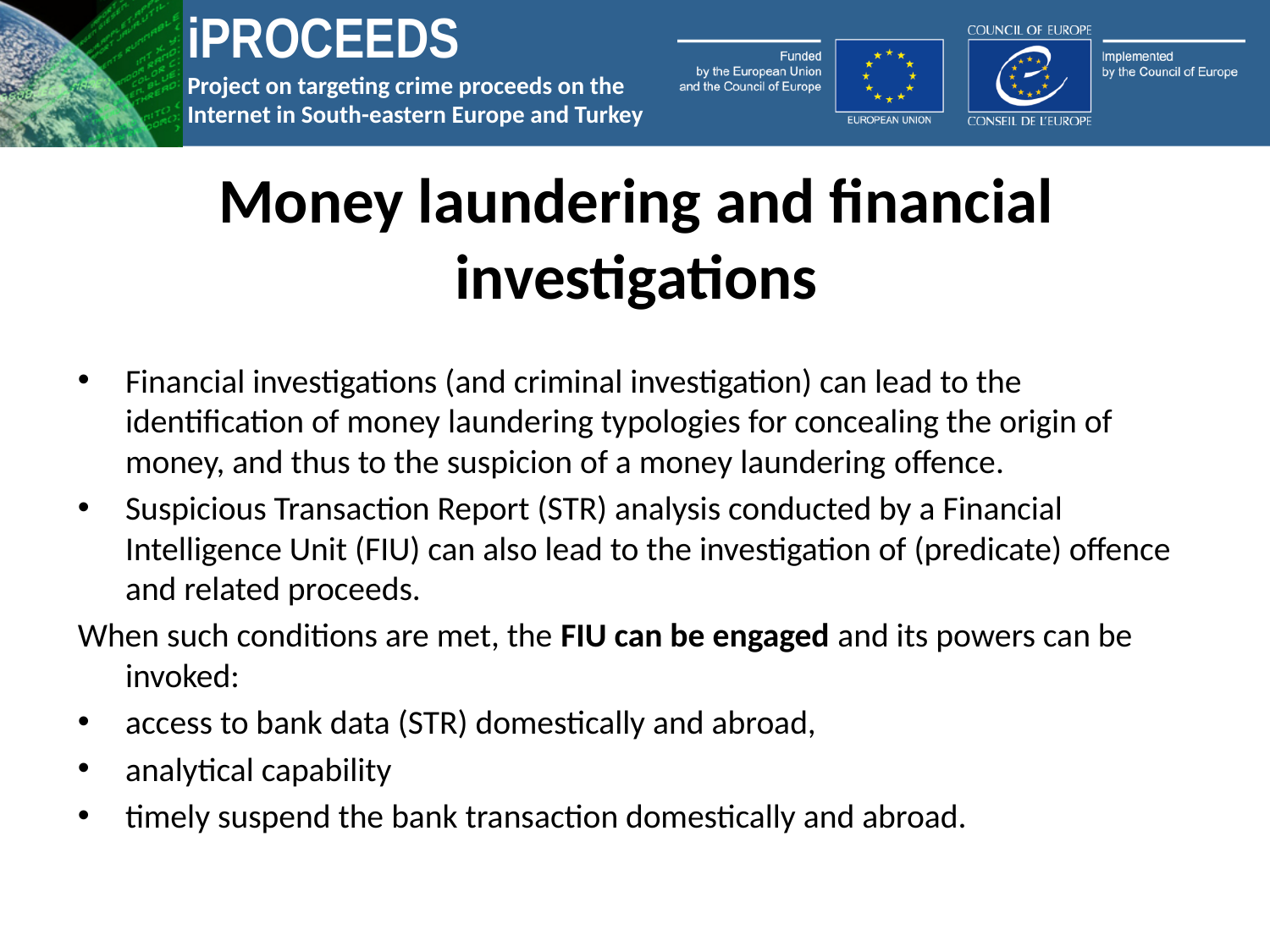

# Money laundering and financial investigations

Financial investigations (and criminal investigation) can lead to the identification of money laundering typologies for concealing the origin of money, and thus to the suspicion of a money laundering offence.
Suspicious Transaction Report (STR) analysis conducted by a Financial Intelligence Unit (FIU) can also lead to the investigation of (predicate) offence and related proceeds.
When such conditions are met, the FIU can be engaged and its powers can be invoked:
access to bank data (STR) domestically and abroad,
analytical capability
timely suspend the bank transaction domestically and abroad.